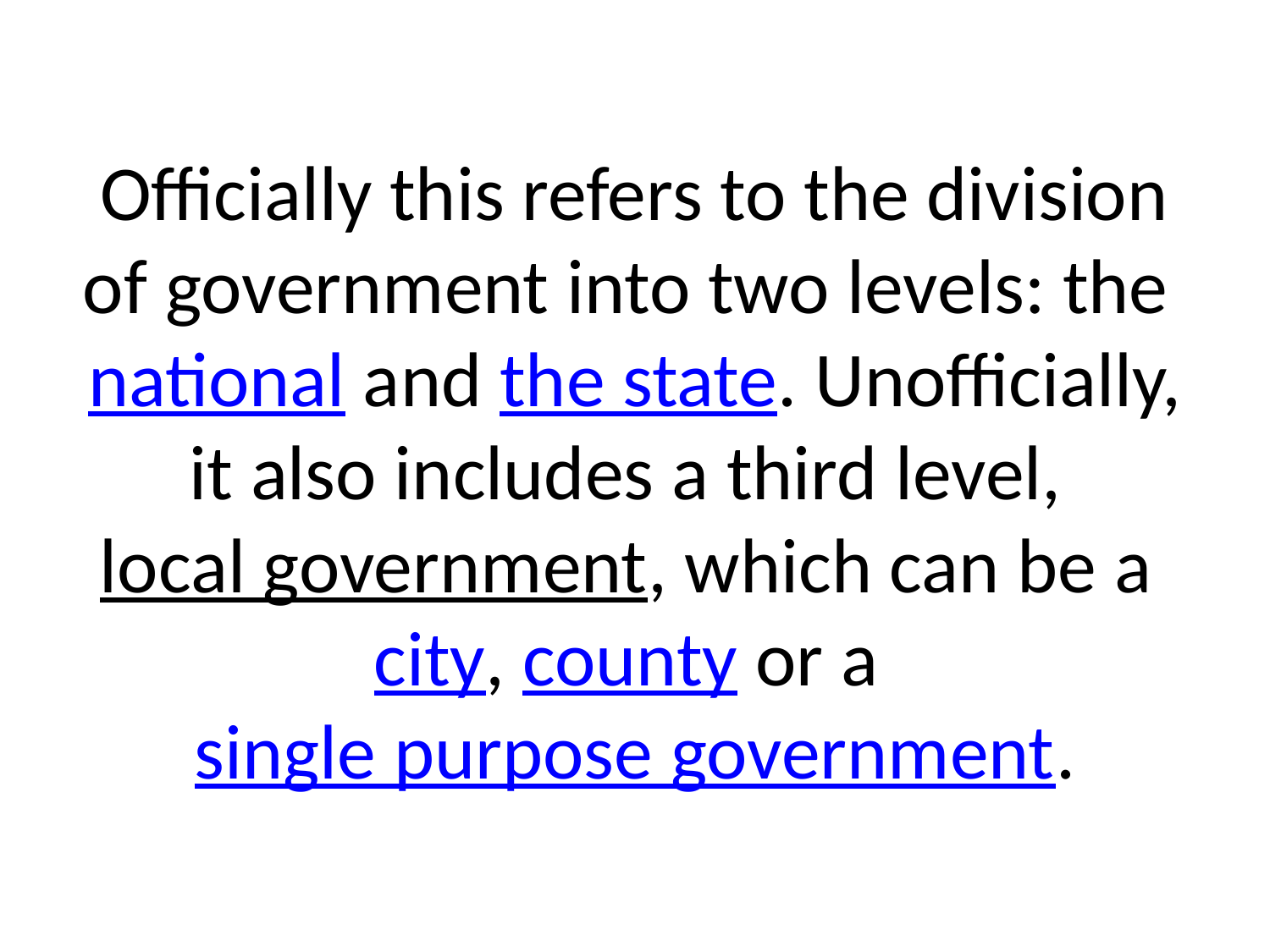

# Officially this refers to the division of government into two levels: the national and the state. Unofficially, it also includes a third level, local government, which can be a city, county or a single purpose government.